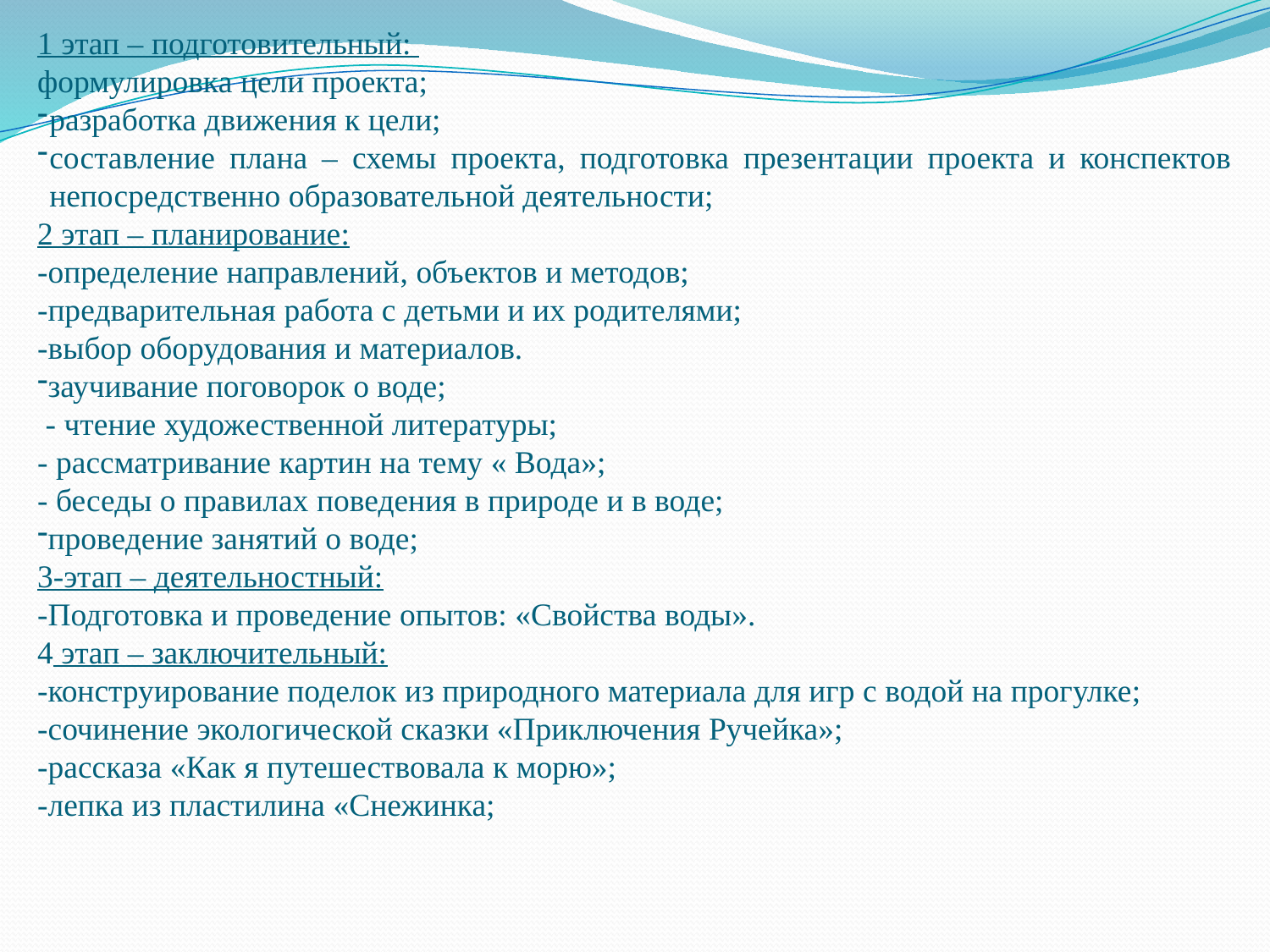

1 этап – подготовительный:
формулировка цели проекта;
разработка движения к цели;
составление плана – схемы проекта, подготовка презентации проекта и конспектов непосредственно образовательной деятельности;
2 этап – планирование:
-определение направлений, объектов и методов;
-предварительная работа с детьми и их родителями;
-выбор оборудования и материалов.
заучивание поговорок о воде;
 - чтение художественной литературы;
- рассматривание картин на тему « Вода»;
- беседы о правилах поведения в природе и в воде;
проведение занятий о воде;
3-этап – деятельностный:
-Подготовка и проведение опытов: «Свойства воды».
4 этап – заключительный:
-конструирование поделок из природного материала для игр с водой на прогулке;
-сочинение экологической сказки «Приключения Ручейка»;
-рассказа «Как я путешествовала к морю»;
-лепка из пластилина «Снежинка;